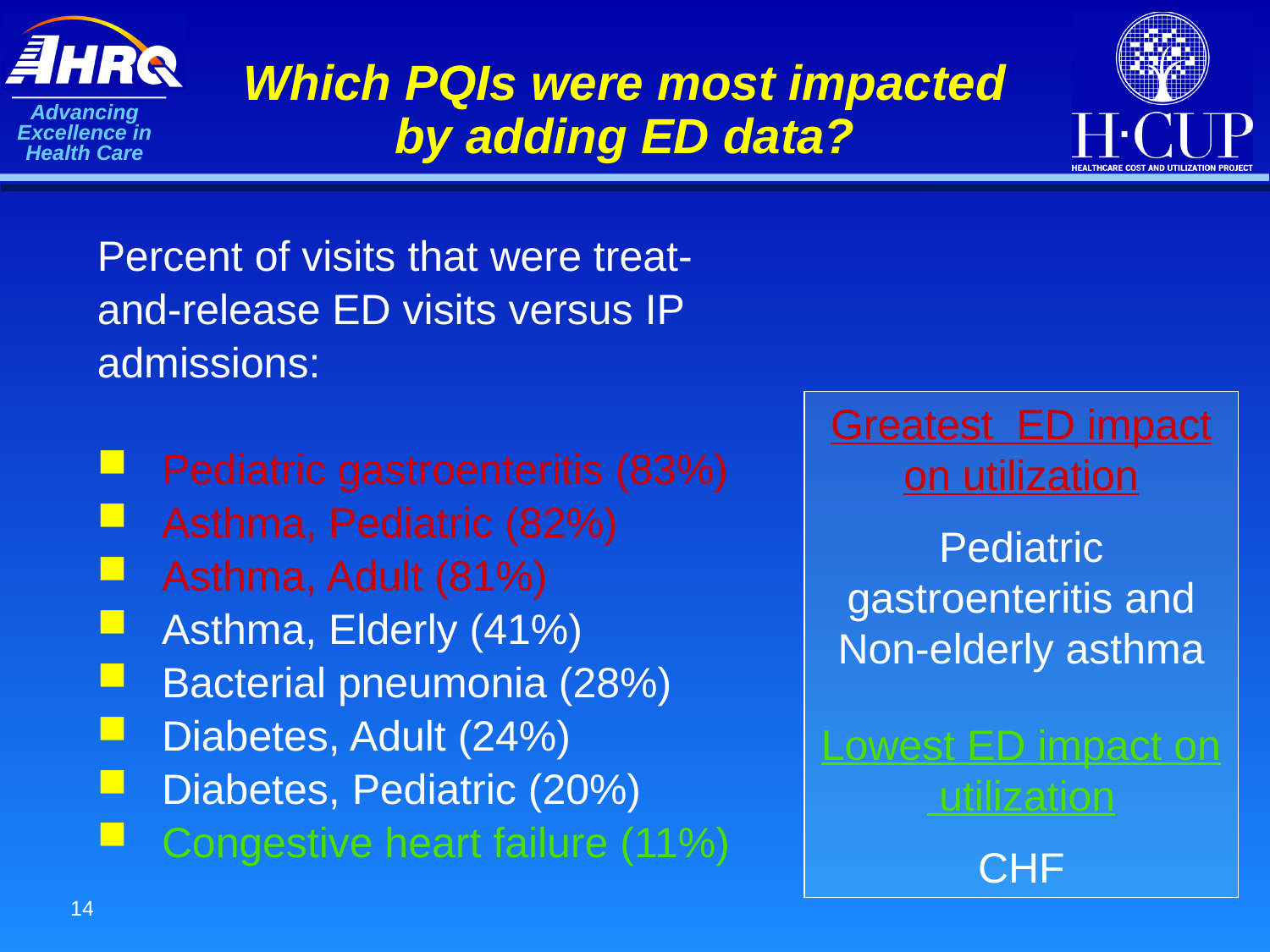

# Which PQIs were most impacted by adding ED data?
Percent of visits that were treat-
and-release ED visits versus IP
admissions:

Pediatric gastroenteritis (83%)
Asthma, Pediatric (82%)
Asthma, Adult (81%)
Asthma, Elderly (41%)
Bacterial pneumonia (28%)
Diabetes, Adult (24%)
Diabetes, Pediatric (20%)
Congestive heart failure (11%)
Greatest  ED impact on utilization
Pediatric gastroenteritis and Non-elderly asthma

Lowest ED impact on  utilization
CHF
14